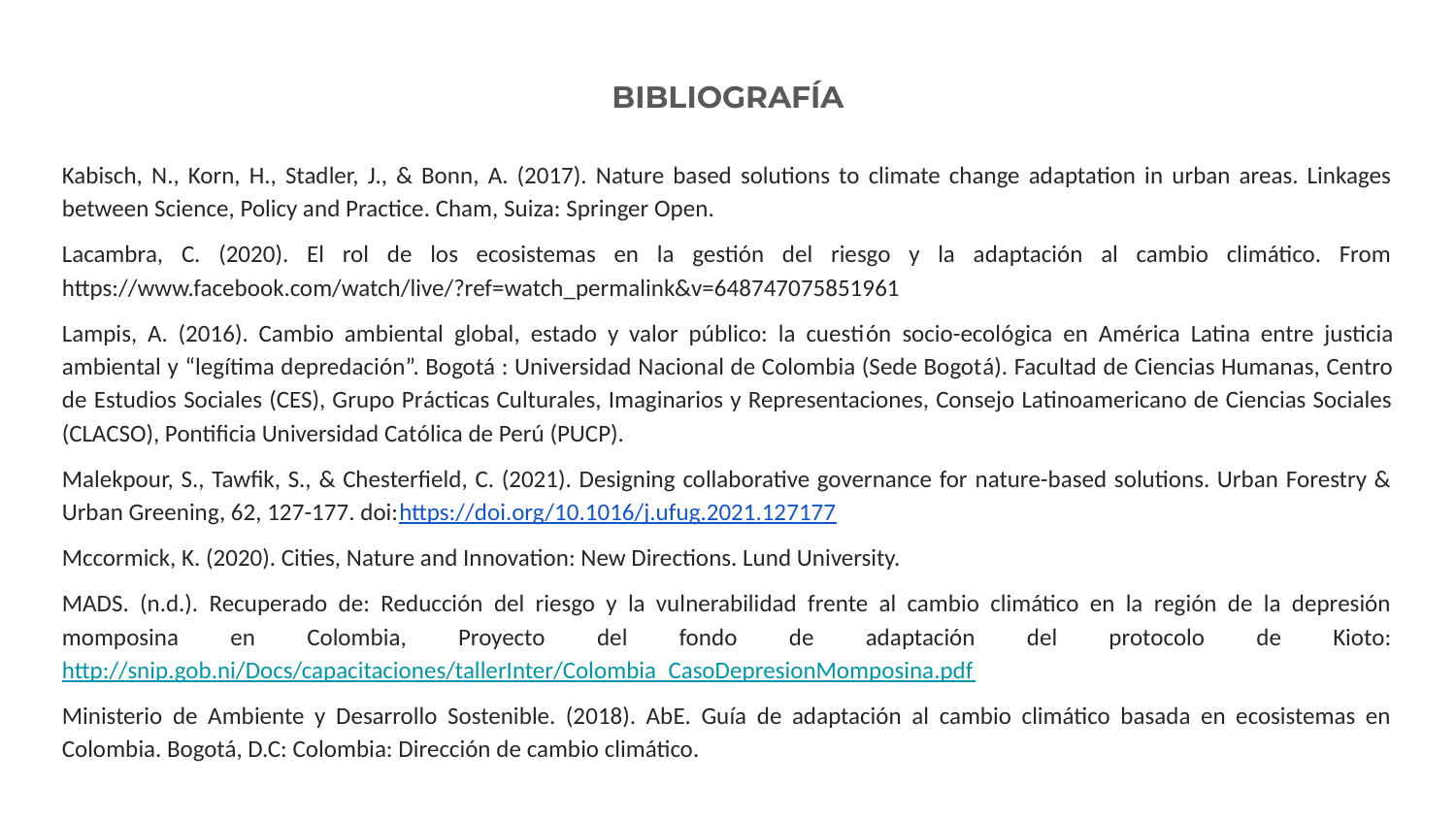

BIBLIOGRAFÍA
Kabisch, N., Korn, H., Stadler, J., & Bonn, A. (2017). Nature based solutions to climate change adaptation in urban areas. Linkages between Science, Policy and Practice. Cham, Suiza: Springer Open.
Lacambra, C. (2020). El rol de los ecosistemas en la gestión del riesgo y la adaptación al cambio climático. From https://www.facebook.com/watch/live/?ref=watch_permalink&v=648747075851961
Lampis, A. (2016). Cambio ambiental global, estado y valor público: la cuestión socio-ecológica en América Latina entre justicia ambiental y “legítima depredación”. Bogotá : Universidad Nacional de Colombia (Sede Bogotá). Facultad de Ciencias Humanas, Centro de Estudios Sociales (CES), Grupo Prácticas Culturales, Imaginarios y Representaciones, Consejo Latinoamericano de Ciencias Sociales (CLACSO), Pontificia Universidad Católica de Perú (PUCP).
Malekpour, S., Tawfik, S., & Chesterfield, C. (2021). Designing collaborative governance for nature-based solutions. Urban Forestry & Urban Greening, 62, 127-177. doi:https://doi.org/10.1016/j.ufug.2021.127177
Mccormick, K. (2020). Cities, Nature and Innovation: New Directions. Lund University.
MADS. (n.d.). Recuperado de: Reducción del riesgo y la vulnerabilidad frente al cambio climático en la región de la depresión momposina en Colombia, Proyecto del fondo de adaptación del protocolo de Kioto: http://snip.gob.ni/Docs/capacitaciones/tallerInter/Colombia_CasoDepresionMomposina.pdf
Ministerio de Ambiente y Desarrollo Sostenible. (2018). AbE. Guía de adaptación al cambio climático basada en ecosistemas en Colombia. Bogotá, D.C: Colombia: Dirección de cambio climático.